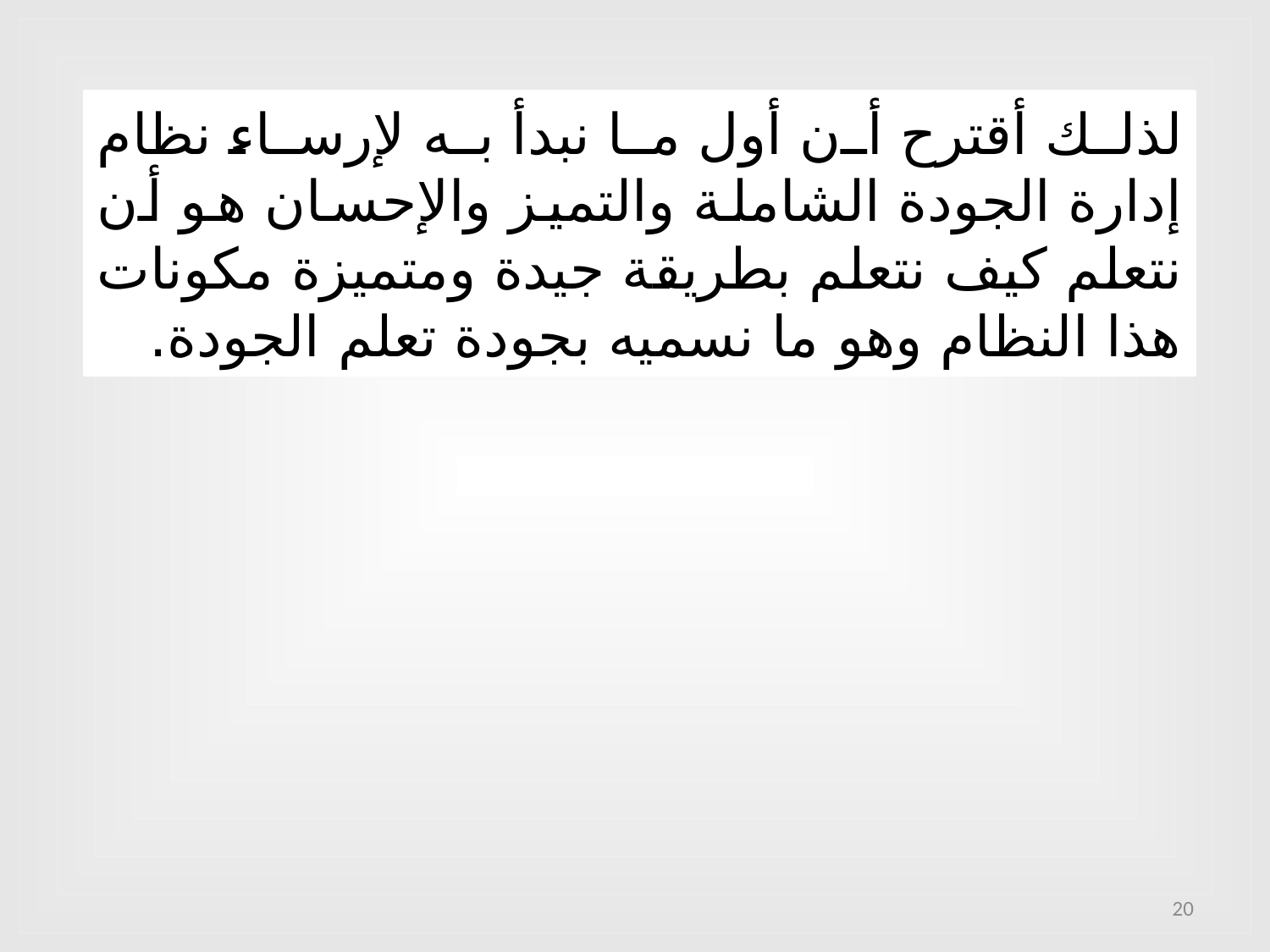

لذلك أقترح أن أول ما نبدأ به لإرساء نظام إدارة الجودة الشاملة والتميز والإحسان هو أن نتعلم كيف نتعلم بطريقة جيدة ومتميزة مكونات هذا النظام وهو ما نسميه بجودة تعلم الجودة.
20